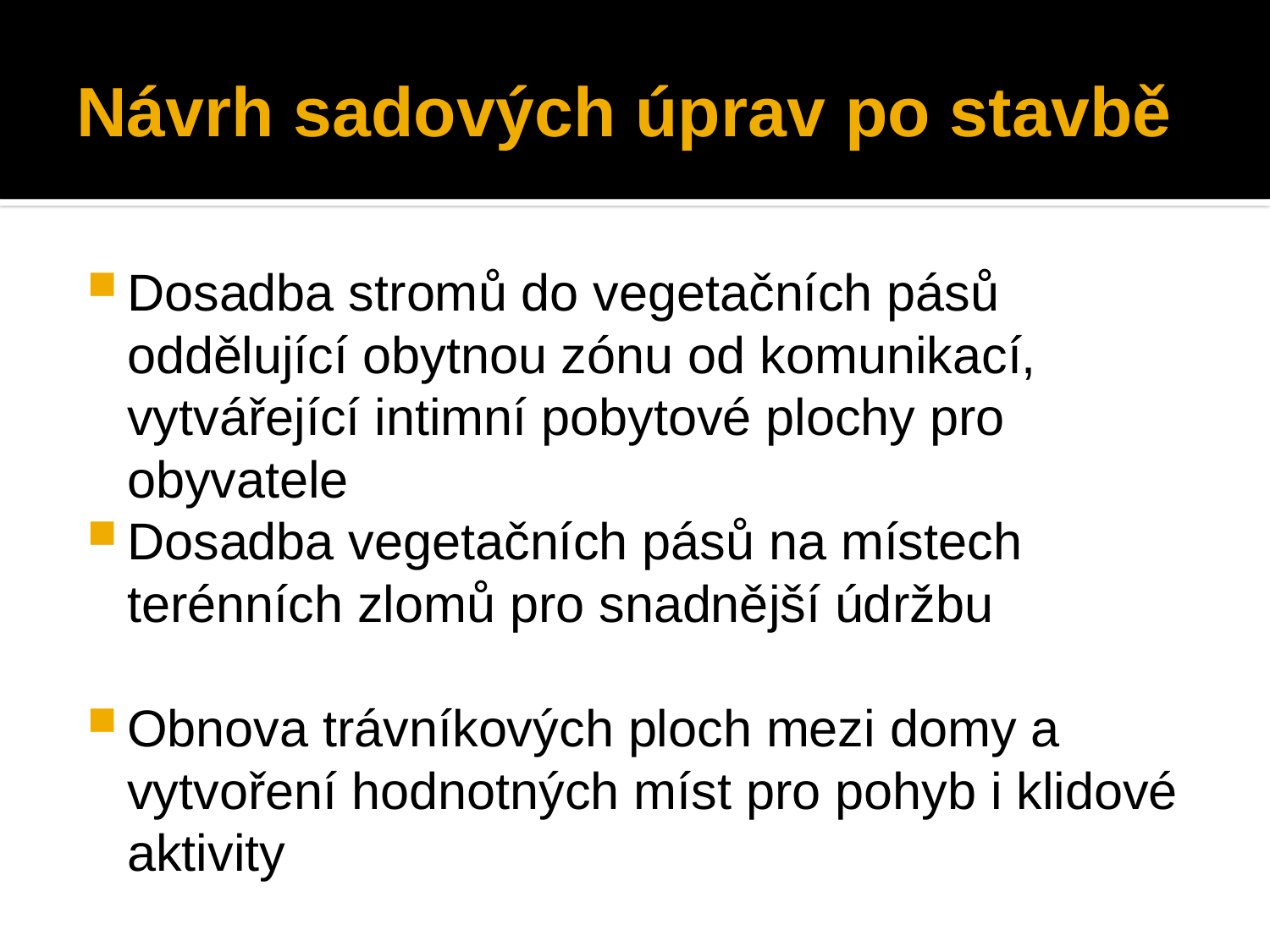

# Návrh sadových úprav po stavbě
Dosadba stromů do vegetačních pásů oddělující obytnou zónu od komunikací, vytvářející intimní pobytové plochy pro obyvatele
Dosadba vegetačních pásů na místech terénních zlomů pro snadnější údržbu

Obnova trávníkových ploch mezi domy a vytvoření hodnotných míst pro pohyb i klidové aktivity